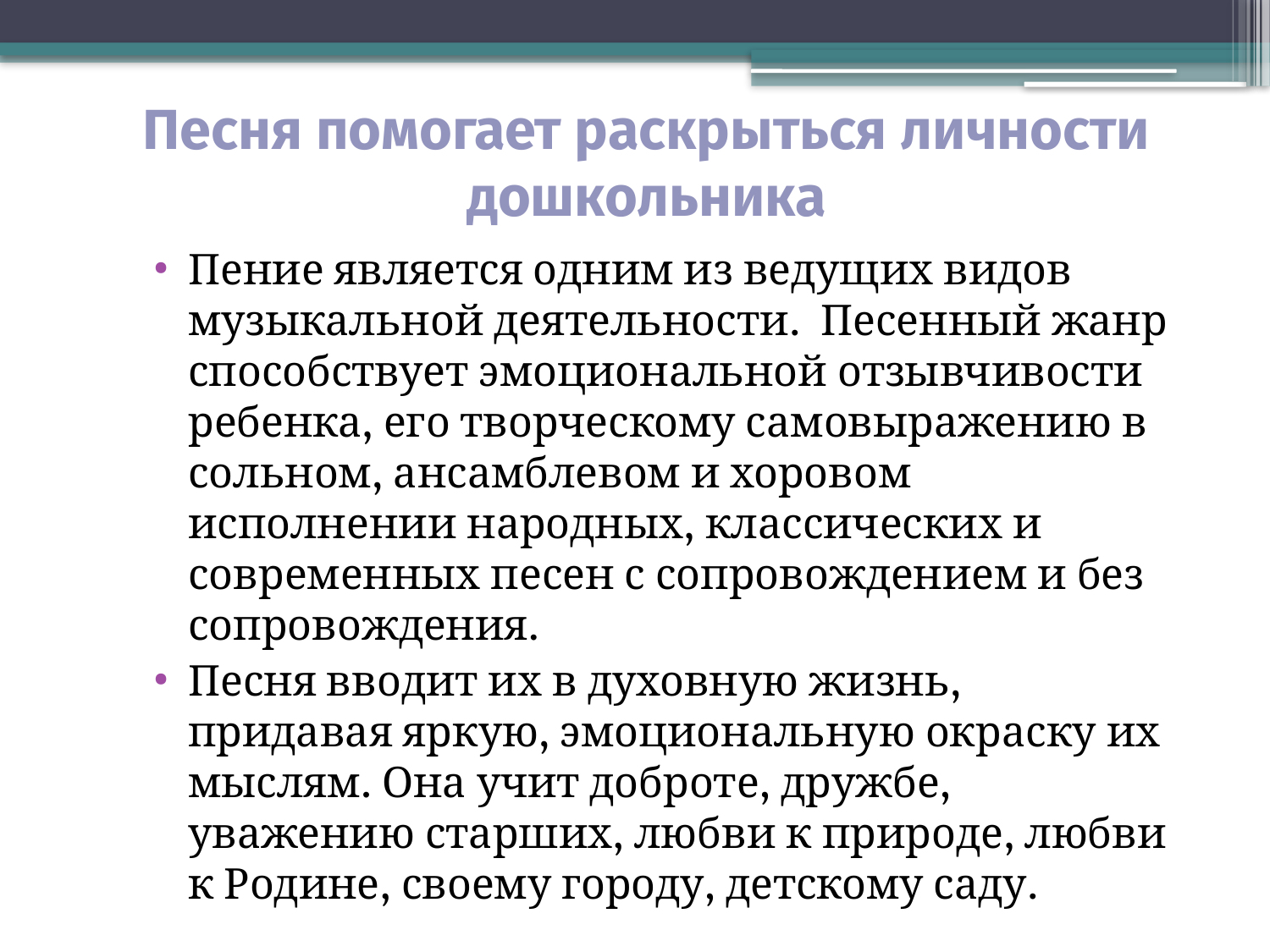

# Песня помогает раскрыться личности дошкольника
Пение является одним из ведущих видов музыкальной деятельности.  Песенный жанр способствует эмоциональной отзывчивости ребенка, его творческому самовыражению в сольном, ансамблевом и хоровом исполнении народных, классических и современных песен с сопровождением и без сопровождения.
Песня вводит их в духовную жизнь, придавая яркую, эмоциональную окраску их мыслям. Она учит доброте, дружбе, уважению старших, любви к природе, любви к Родине, своему городу, детскому саду.